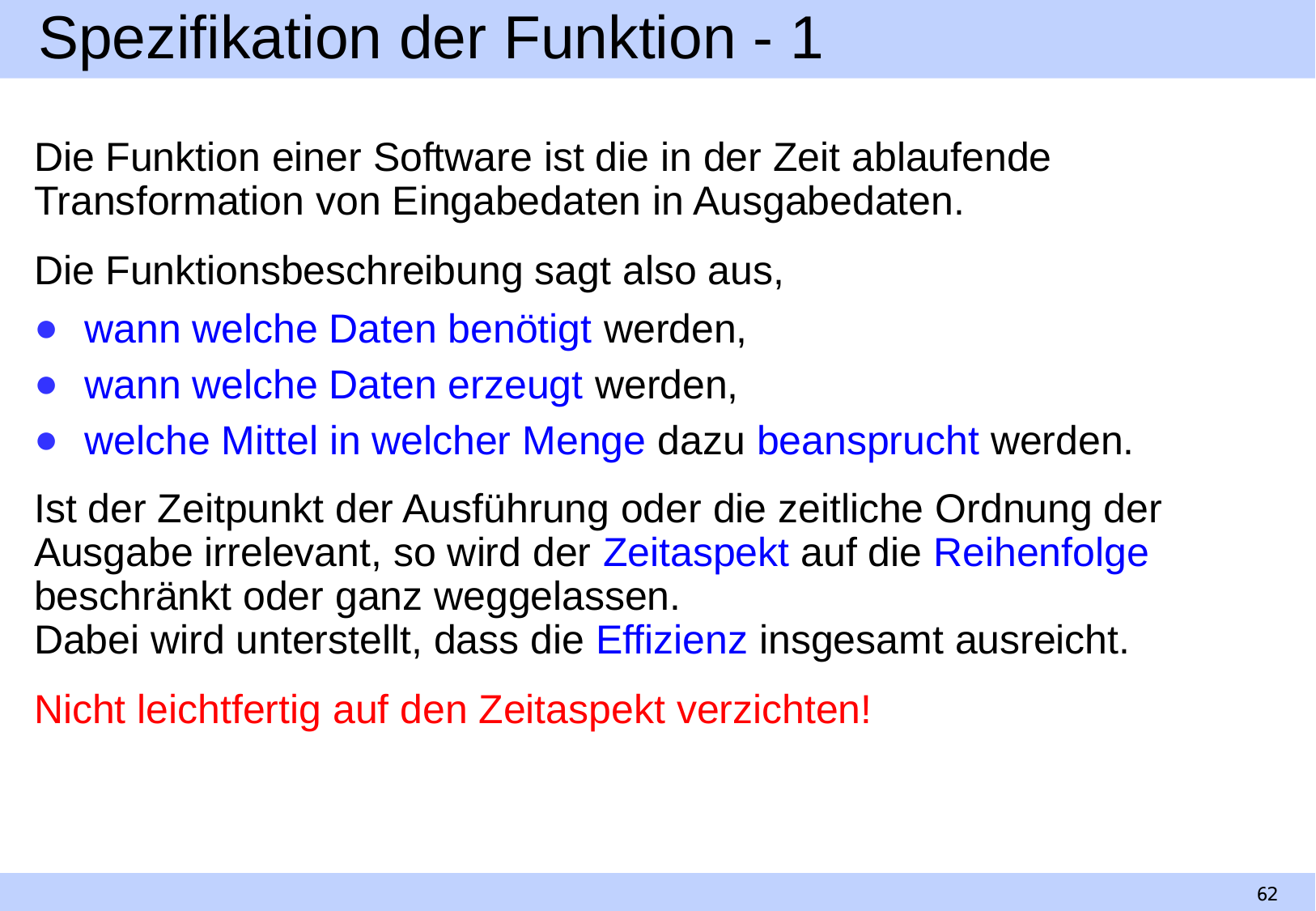

# Spezifikation der Funktion - 1
Die Funktion einer Software ist die in der Zeit ablaufende Transformation von Eingabedaten in Ausgabedaten.
Die Funktionsbeschreibung sagt also aus,
wann welche Daten benötigt werden,
wann welche Daten erzeugt werden,
welche Mittel in welcher Menge dazu beansprucht werden.
Ist der Zeitpunkt der Ausführung oder die zeitliche Ordnung der Ausgabe irrelevant, so wird der Zeitaspekt auf die Reihenfolge beschränkt oder ganz weggelassen.
Dabei wird unterstellt, dass die Effizienz insgesamt ausreicht.
Nicht leichtfertig auf den Zeitaspekt verzichten!

62